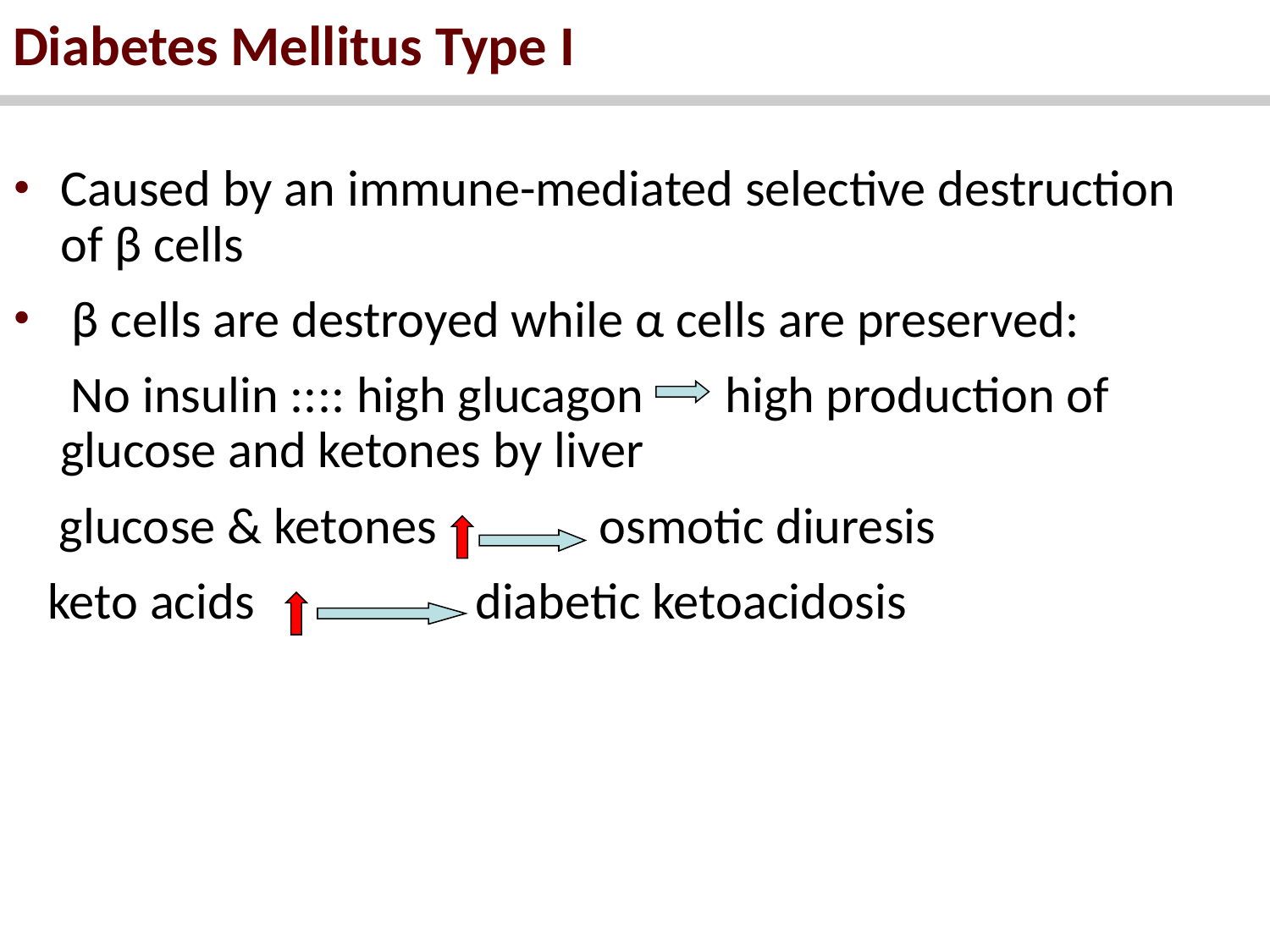

# Diabetes Mellitus Type I
Caused by an immune-mediated selective destruction of β cells
 β cells are destroyed while α cells are preserved:
     No insulin :::: high glucagon       high production of glucose and ketones by liver
    glucose & ketones              osmotic diuresis
   keto acids                   diabetic ketoacidosis